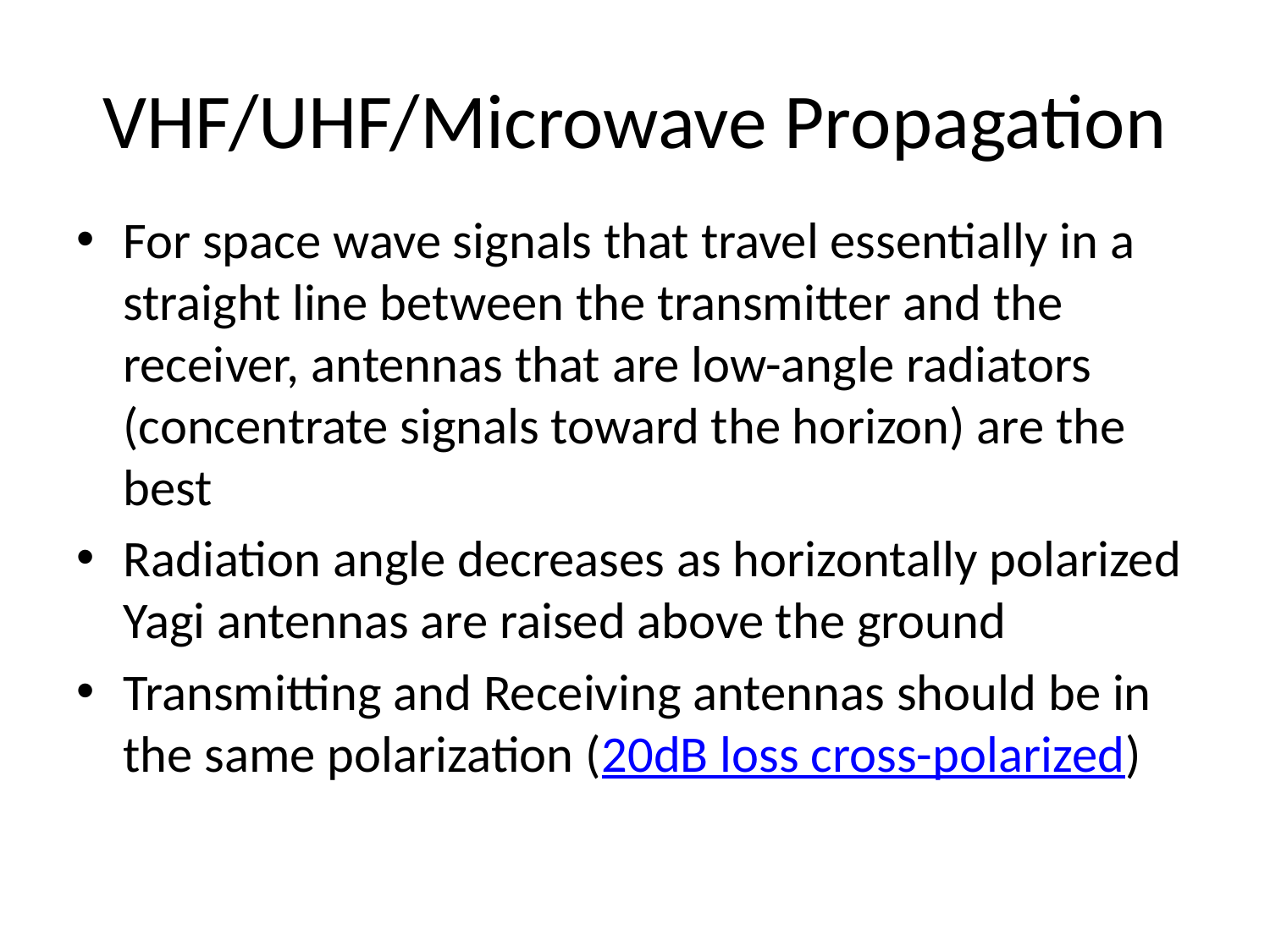

# VHF/UHF/Microwave Propagation
For space wave signals that travel essentially in a straight line between the transmitter and the receiver, antennas that are low-angle radiators (concentrate signals toward the horizon) are the best
Radiation angle decreases as horizontally polarized Yagi antennas are raised above the ground
Transmitting and Receiving antennas should be in the same polarization (20dB loss cross-polarized)